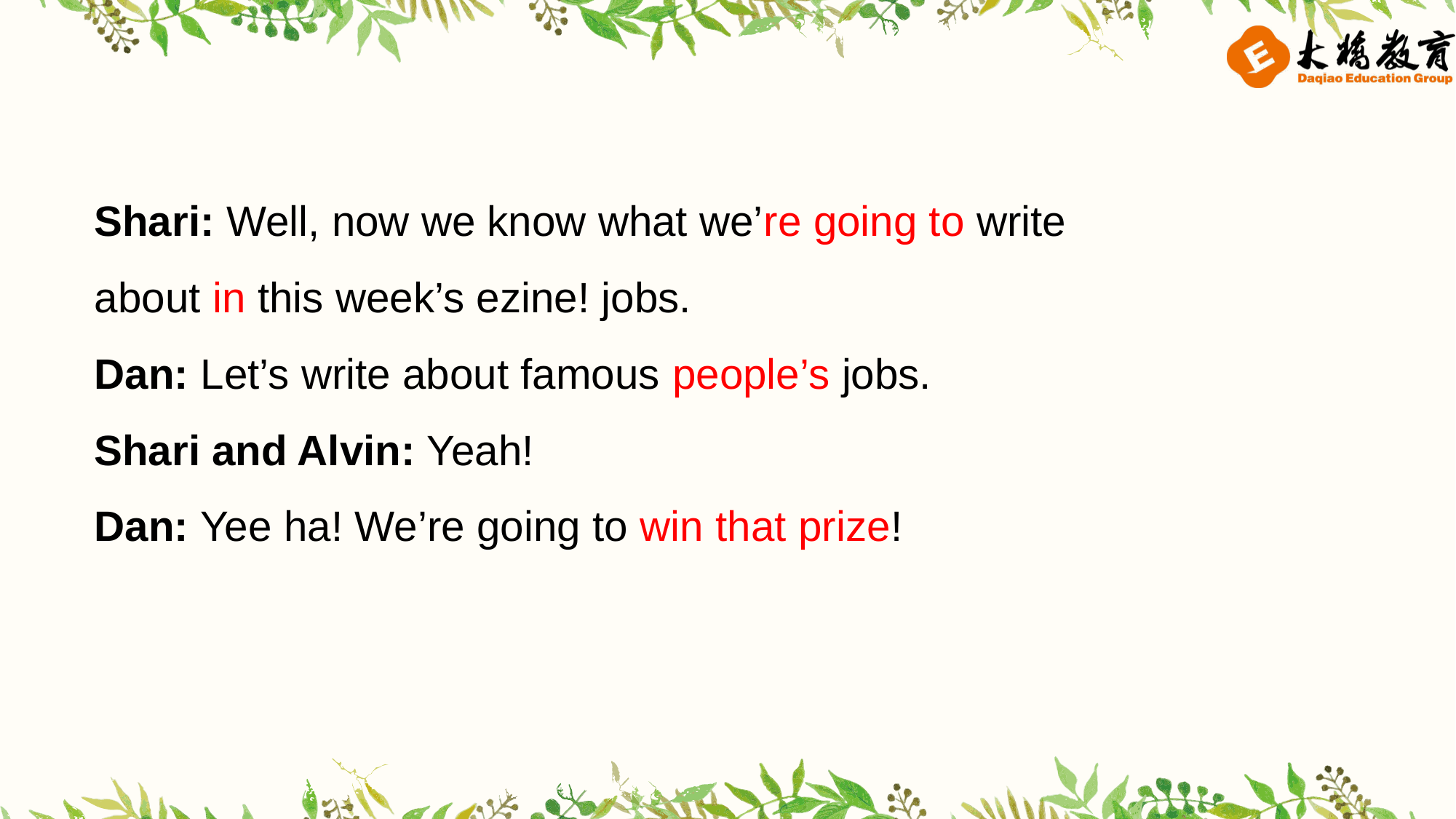

Shari: Well, now we know what we’re going to write about in this week’s ezine! jobs.
Dan: Let’s write about famous people’s jobs.
Shari and Alvin: Yeah!
Dan: Yee ha! We’re going to win that prize!